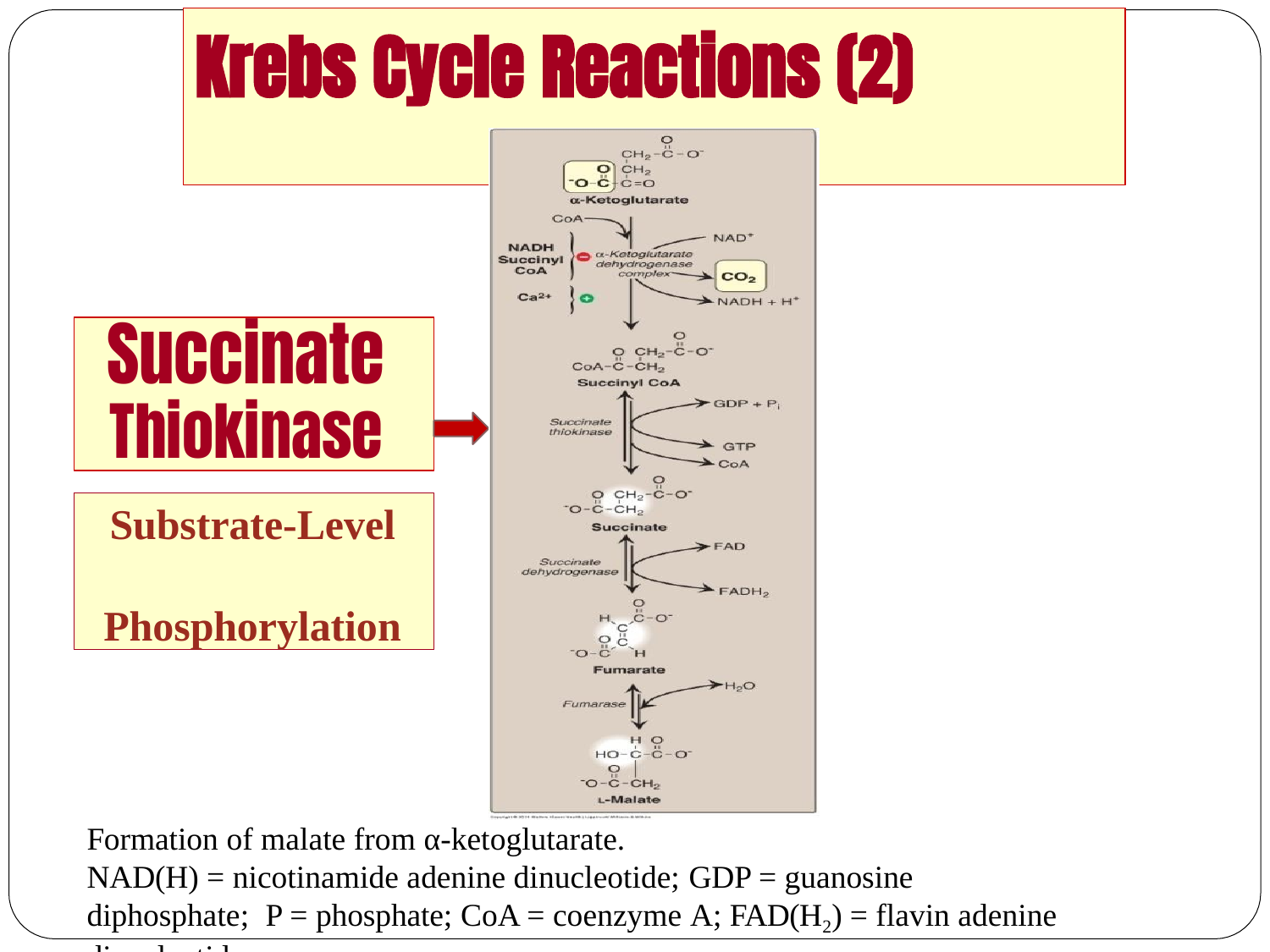

# Krebs Cycle Reactions (2)

Succinate
Thiokinase

Substrate-Level  Phosphorylation
Formation of malate from α-ketoglutarate.
NAD(H) = nicotinamide adenine dinucleotide; GDP = guanosine diphosphate;  P = phosphate; CoA = coenzyme A; FAD(H2) = flavin adenine dinucleotide.